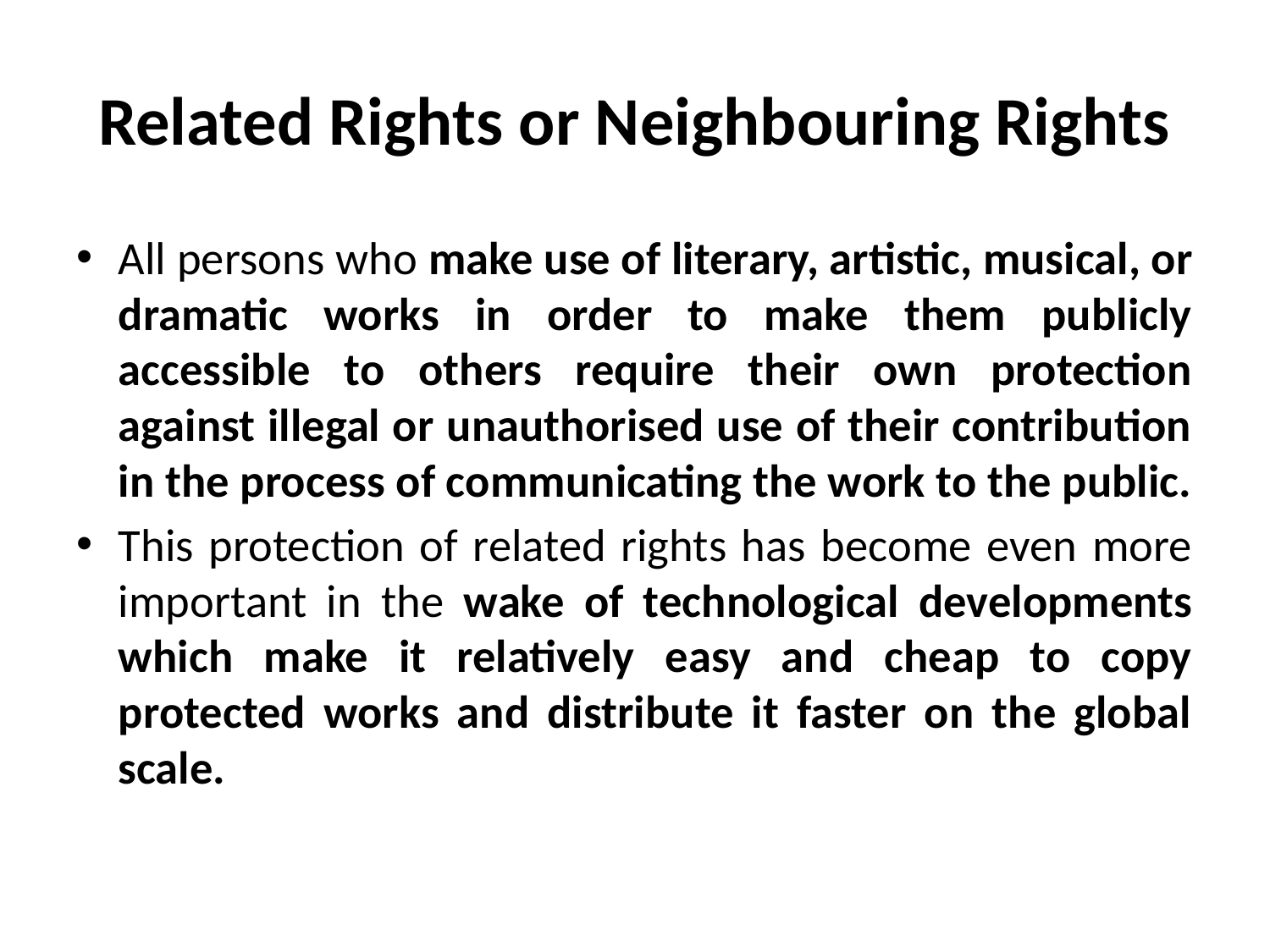

# Related Rights or Neighbouring Rights
All persons who make use of literary, artistic, musical, or dramatic works in order to make them publicly accessible to others require their own protection against illegal or unauthorised use of their contribution in the process of communicating the work to the public.
This protection of related rights has become even more important in the wake of technological developments which make it relatively easy and cheap to copy protected works and distribute it faster on the global scale.